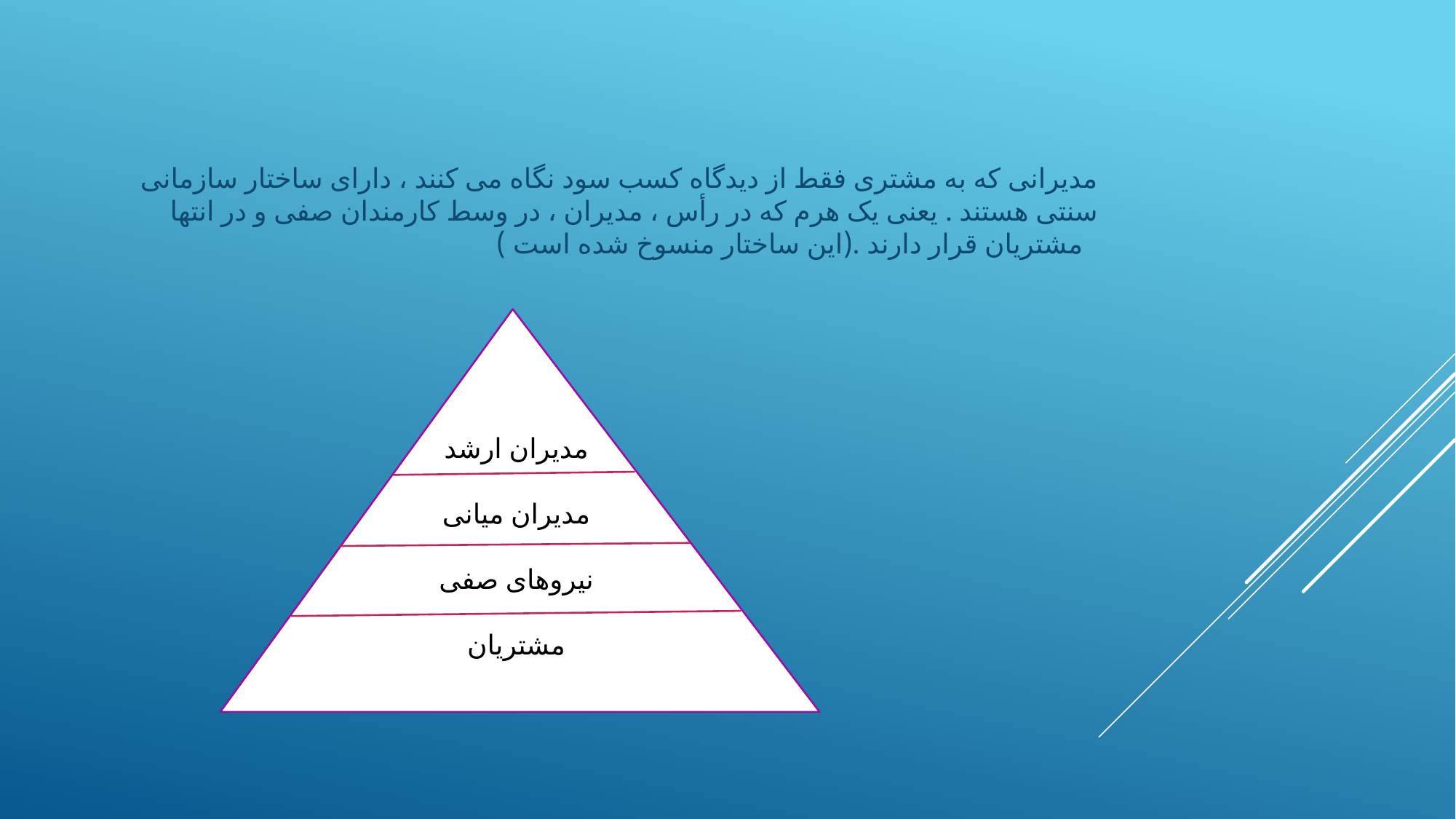

#
مدیرانی که به مشتری فقط از دیدگاه کسب سود نگاه می کنند ، دارای ساختار سازمانی سنتی هستند . یعنی یک هرم که در رأس ، مدیران ، در وسط کارمندان صفی و در انتها مشتریان قرار دارند .(این ساختار منسوخ شده است )
مدیران ارشد

مدیران میانی

نیروهای صفی

مشتریان